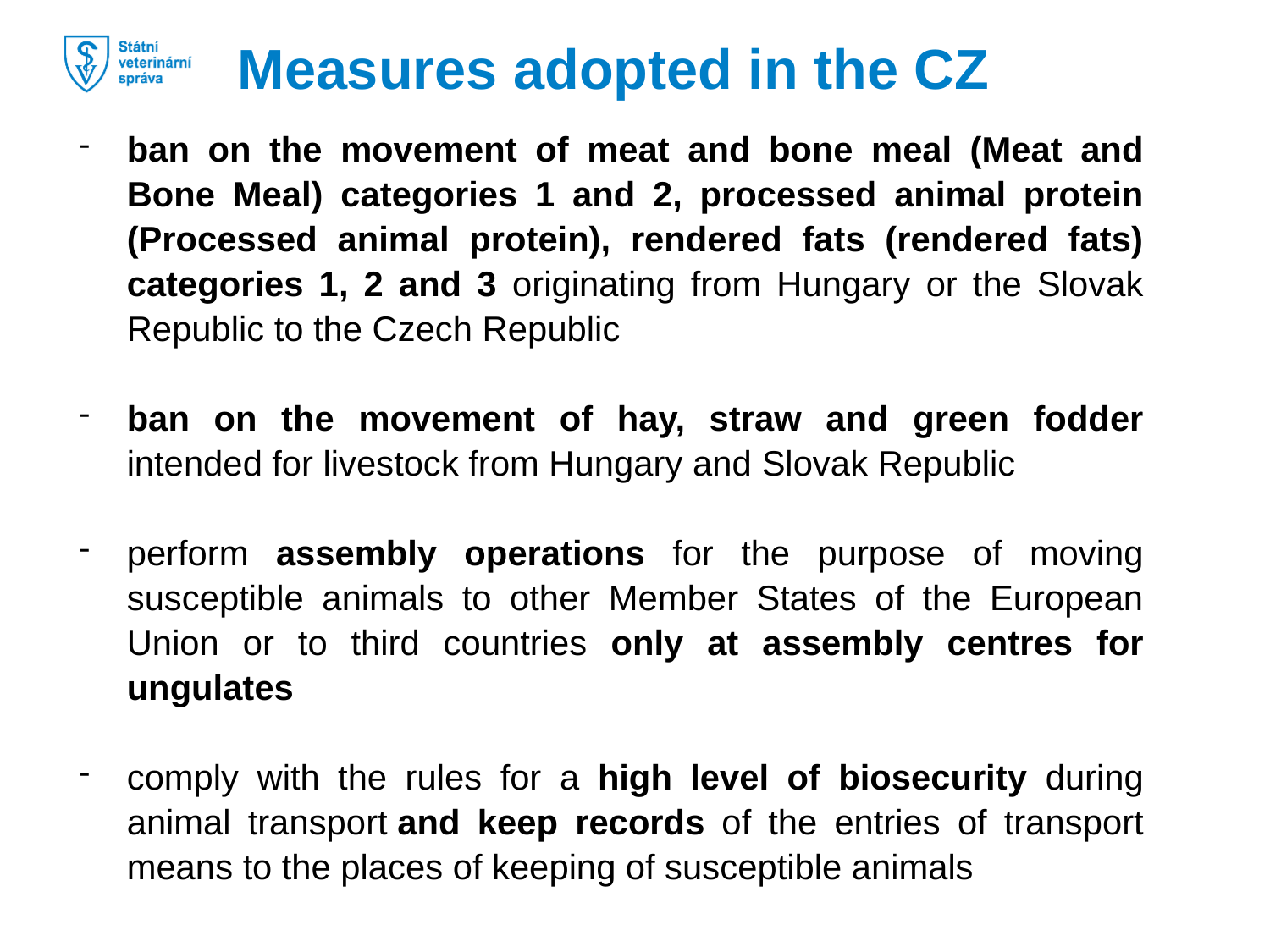

Measures adopted in the CZ
ban on the movement of meat and bone meal (Meat and Bone Meal) categories 1 and 2, processed animal protein (Processed animal protein), rendered fats (rendered fats) categories 1, 2 and 3 originating from Hungary or the Slovak Republic to the Czech Republic

ban on the movement of hay, straw and green fodder intended for livestock from Hungary and Slovak Republic

perform assembly operations for the purpose of moving susceptible animals to other Member States of the European Union or to third countries only at assembly centres for ungulates

comply with the rules for a high level of biosecurity during animal transport and keep records of the entries of transport means to the places of keeping of susceptible animals